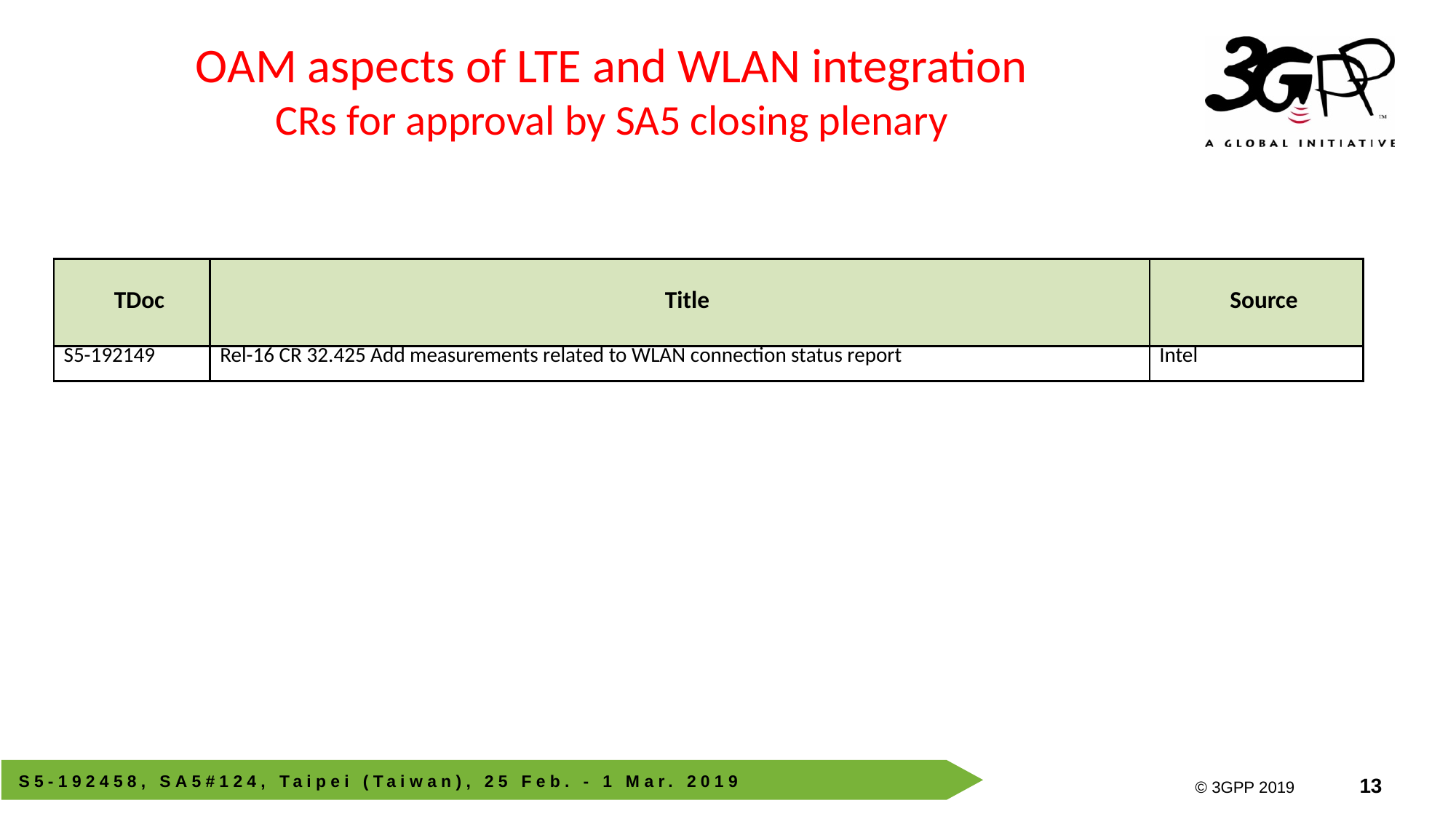

OAM aspects of LTE and WLAN integration
CRs for approval by SA5 closing plenary
| TDoc | Title | Source |
| --- | --- | --- |
| S5-192149 | Rel-16 CR 32.425 Add measurements related to WLAN connection status report | Intel |